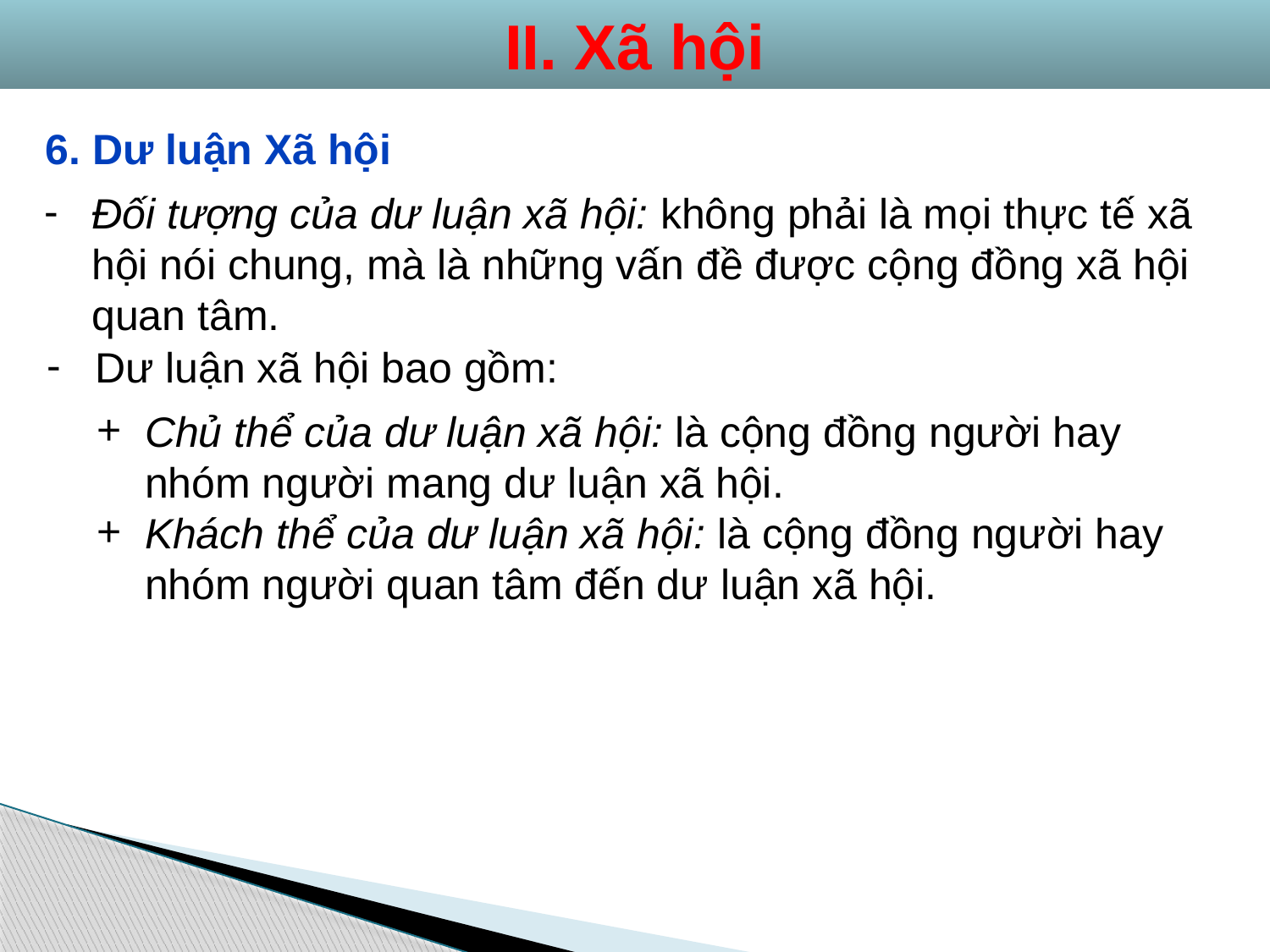

II. Xã hội
6. Dư luận Xã hội
Đối tượng của dư luận xã hội: không phải là mọi thực tế xã hội nói chung, mà là những vấn đề được cộng đồng xã hội quan tâm.
Dư luận xã hội bao gồm:
Chủ thể của dư luận xã hội: là cộng đồng người hay nhóm người mang dư luận xã hội.
Khách thể của dư luận xã hội: là cộng đồng người hay nhóm người quan tâm đến dư luận xã hội.